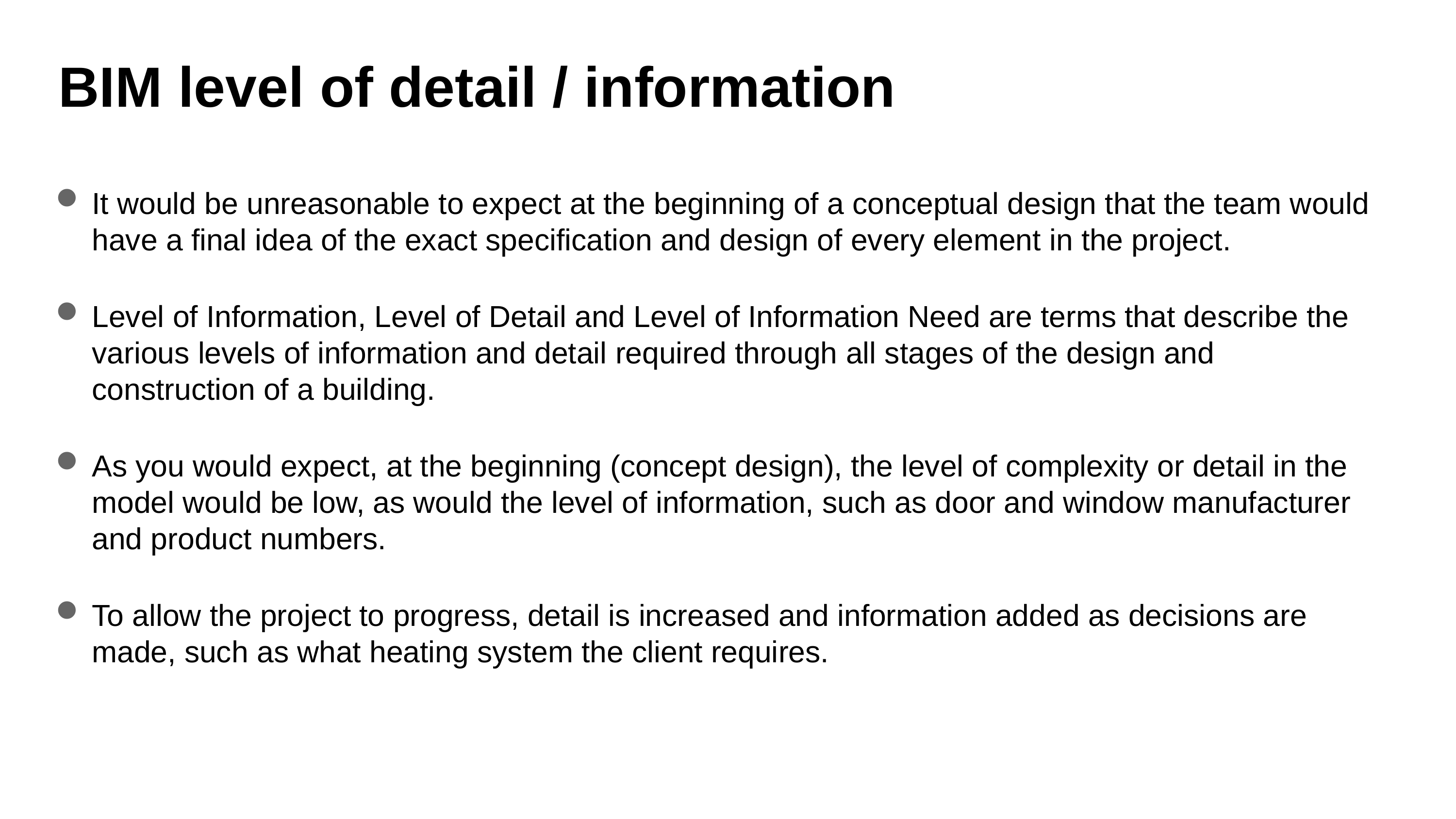

# BIM level of detail / information
It would be unreasonable to expect at the beginning of a conceptual design that the team would have a final idea of the exact specification and design of every element in the project.
Level of Information, Level of Detail and Level of Information Need are terms that describe the various levels of information and detail required through all stages of the design and construction of a building.
As you would expect, at the beginning (concept design), the level of complexity or detail in the model would be low, as would the level of information, such as door and window manufacturer and product numbers.
To allow the project to progress, detail is increased and information added as decisions are made, such as what heating system the client requires.